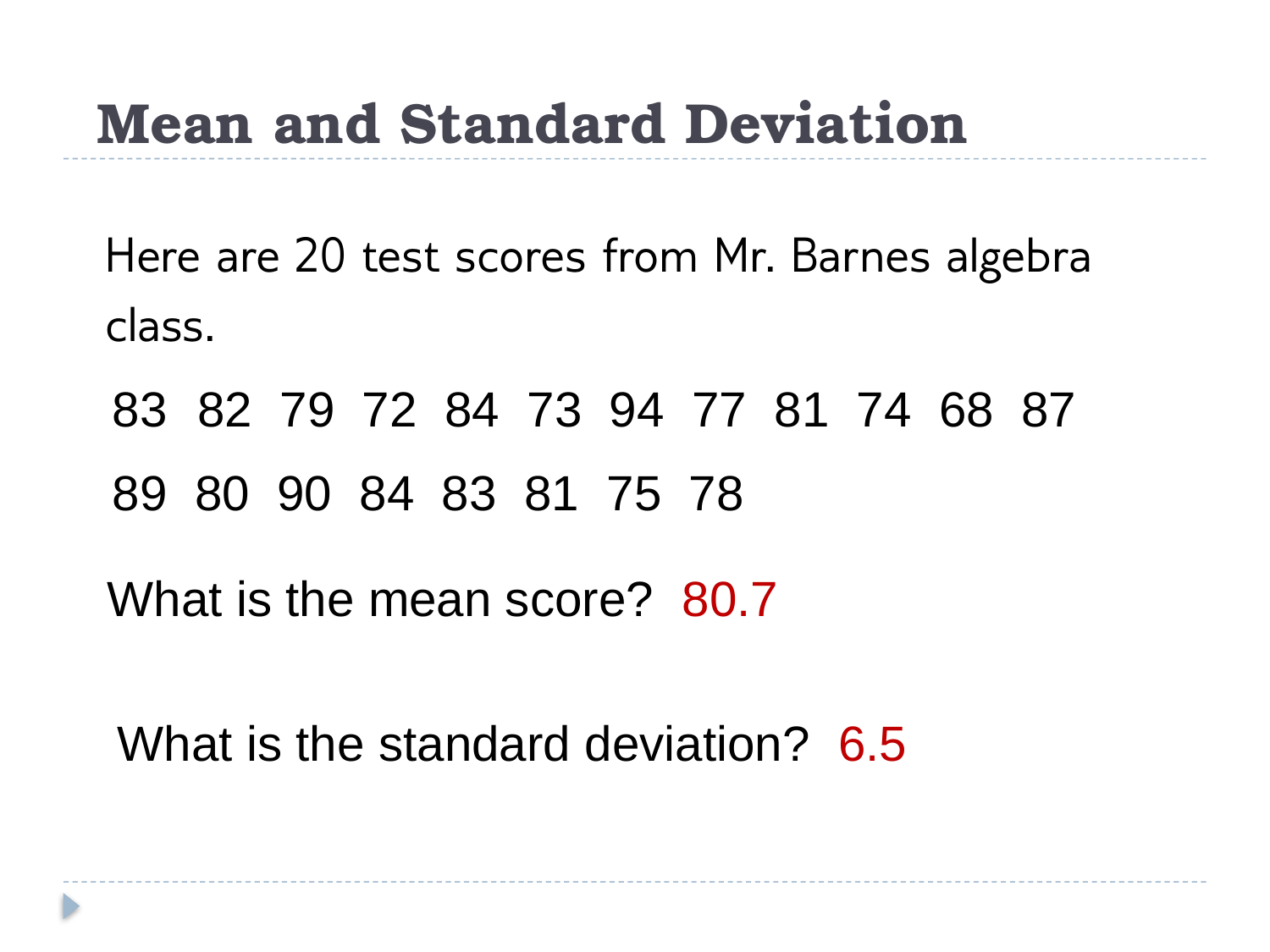

# Mean and Standard Deviation
  Here are 20 test scores from Mr. Barnes algebra
  class.

 82  79  72  84  73  94  77  81  74  68  87
89  80  90  84  83  81  75  78
What is the mean score?  80.7
What is the standard deviation?  6.5